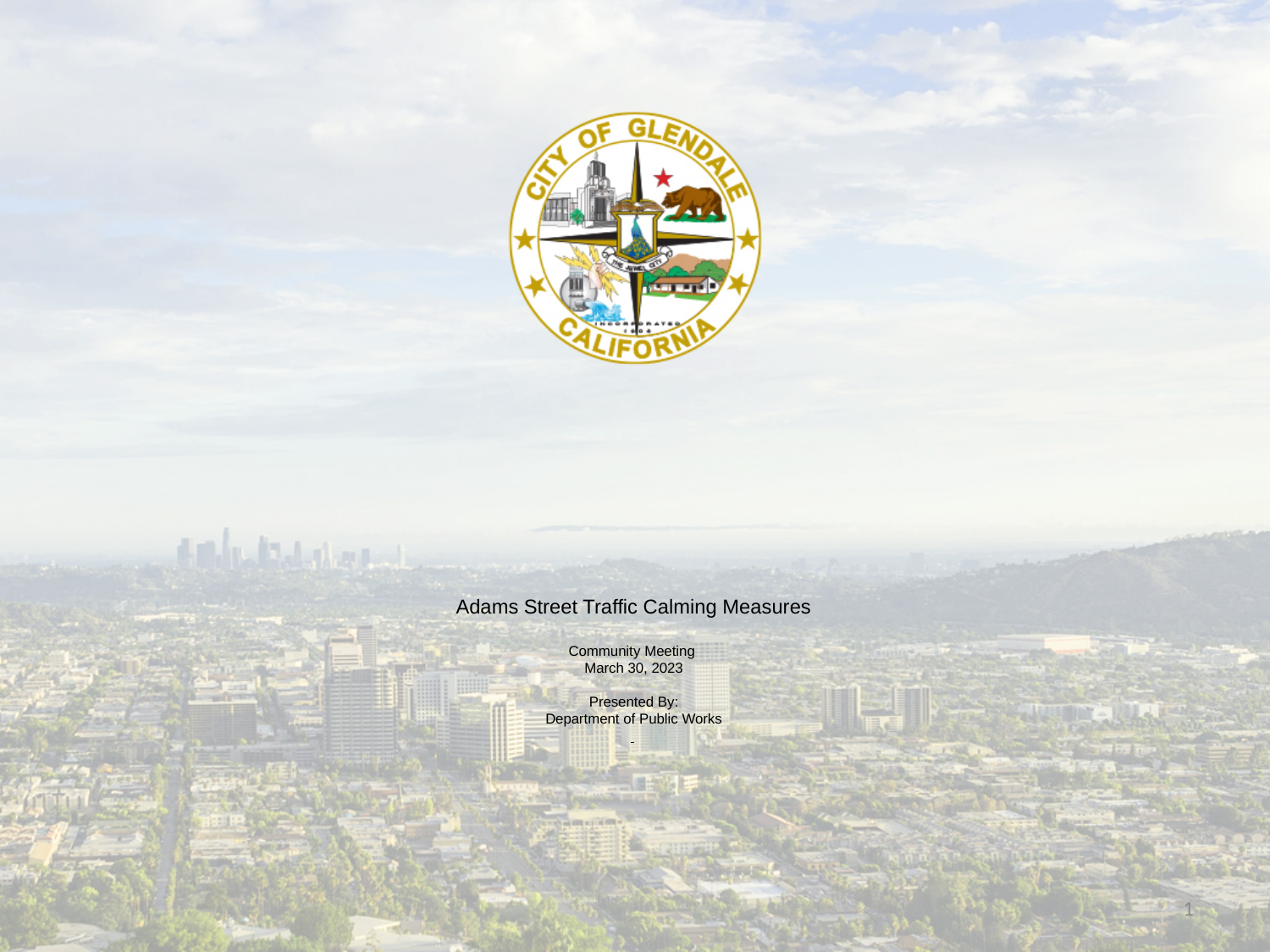

# Adams Street Traffic Calming Measures Community Meeting March 30, 2023 Presented By: Department of Public Works
1